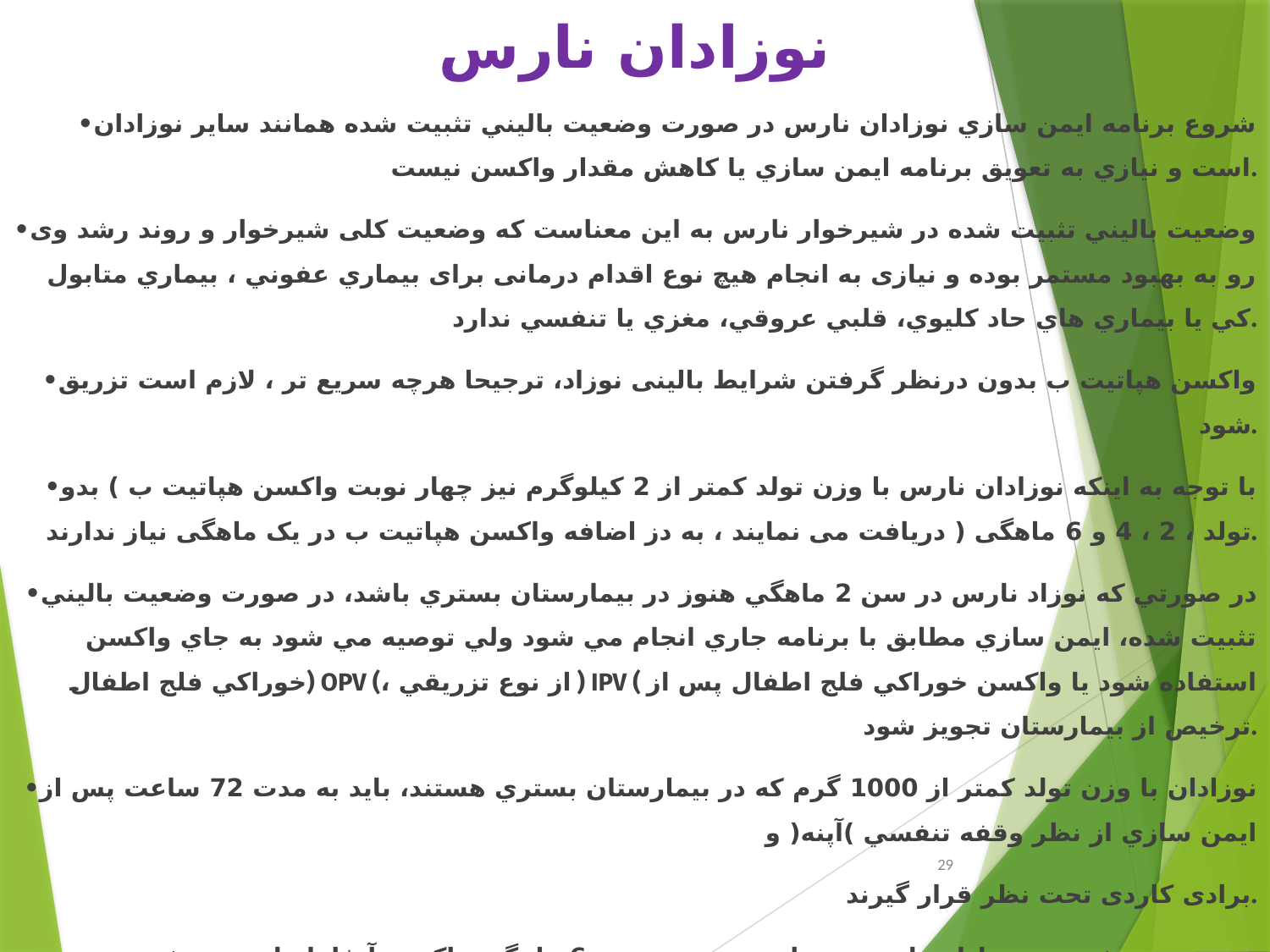

# نوزادان نارس
•شروع برنامه ايمن سازي نوزادان نارس در صورت وضعيت باليني تثبيت شده همانند ساير نوزادان است و نيازي به تعويق برنامه ايمن سازي يا كاهش مقدار واكسن نيست.
•وضعيت باليني تثبيت شده در شيرخوار نارس به این معناست که وضعیت کلی شیرخوار و روند رشد وی رو به بهبود مستمر بوده و نیازی به انجام هیچ نوع اقدام درمانی برای بيماري عفوني ، بيماري متابول كي يا بيماري هاي حاد كليوي، قلبي عروقي، مغزي يا تنفسي ندارد.
•واکسن هپاتیت ب بدون درنظر گرفتن شرایط بالینی نوزاد، ترجیحا هرچه سریع تر ، لازم است تزریق شود.
•با توجه به اینکه نوزادان نارس با وزن تولد کمتر از 2 کیلوگرم نیز چهار نوبت واکسن هپاتیت ب ) بدو تولد ، 2 ، 4 و 6 ماهگی ( دریافت می نمایند ، به دز اضافه واکسن هپاتیت ب در یک ماهگی نیاز ندارند.
•در صورتي كه نوزاد نارس در سن 2 ماهگي هنوز در بيمارستان بستري باشد، در صورت وضعيت باليني تثبيت شده، ايمن سازي مطابق با برنامه جاري انجام مي شود ولي توصيه مي شود به جاي واکسن خوراكي فلج اطفال) OPV (، از نوع تزريقي ) IPV ( استفاده شود يا واکسن خوراكي فلج اطفال پس از ترخيص از بيمارستان تجويز شود.
•نوزادان با وزن تولد كمتر از 1000 گرم که در بيمارستان بستري هستند، باید به مدت 72 ساعت پس از ايمن سازي از نظر وقفه تنفسي )آپنه( و
برادی کاردی تحت نظر قرار گيرند.
•توصیه می شود به نوزادان نارس پس از رسیدن به سن 6 ماهگی واکسن آنفلوانزا تزریق شود.
•توصیه می شود والدین، مراقبین و افراد در تماس خانگی با نوزادان نارس، واکسن آنفلوانزا دریافت نمایند.
29